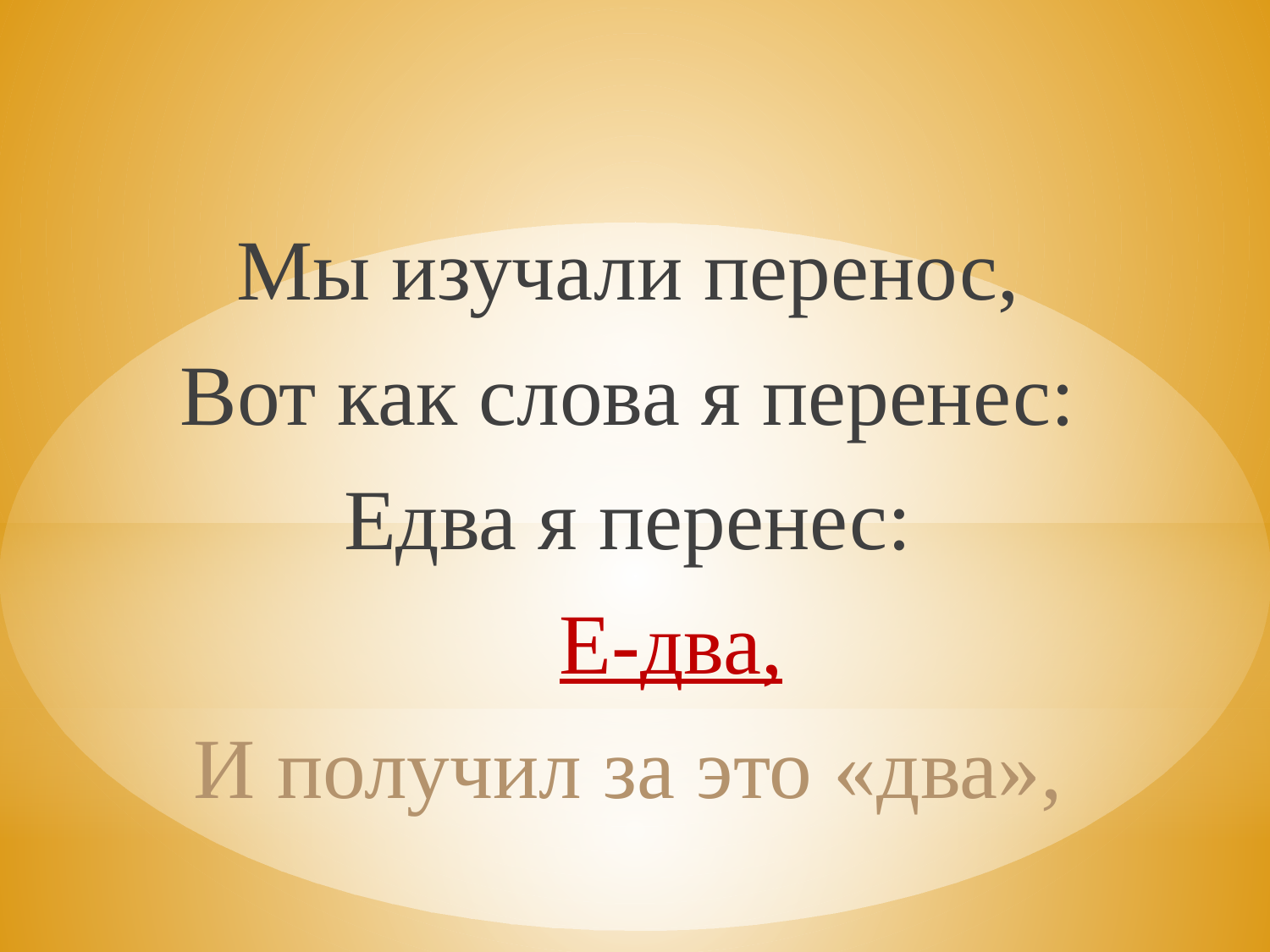

Мы изучали перенос,
Вот как слова я перенес:
Едва я перенес:
    Е-два,
И получил за это «два»,